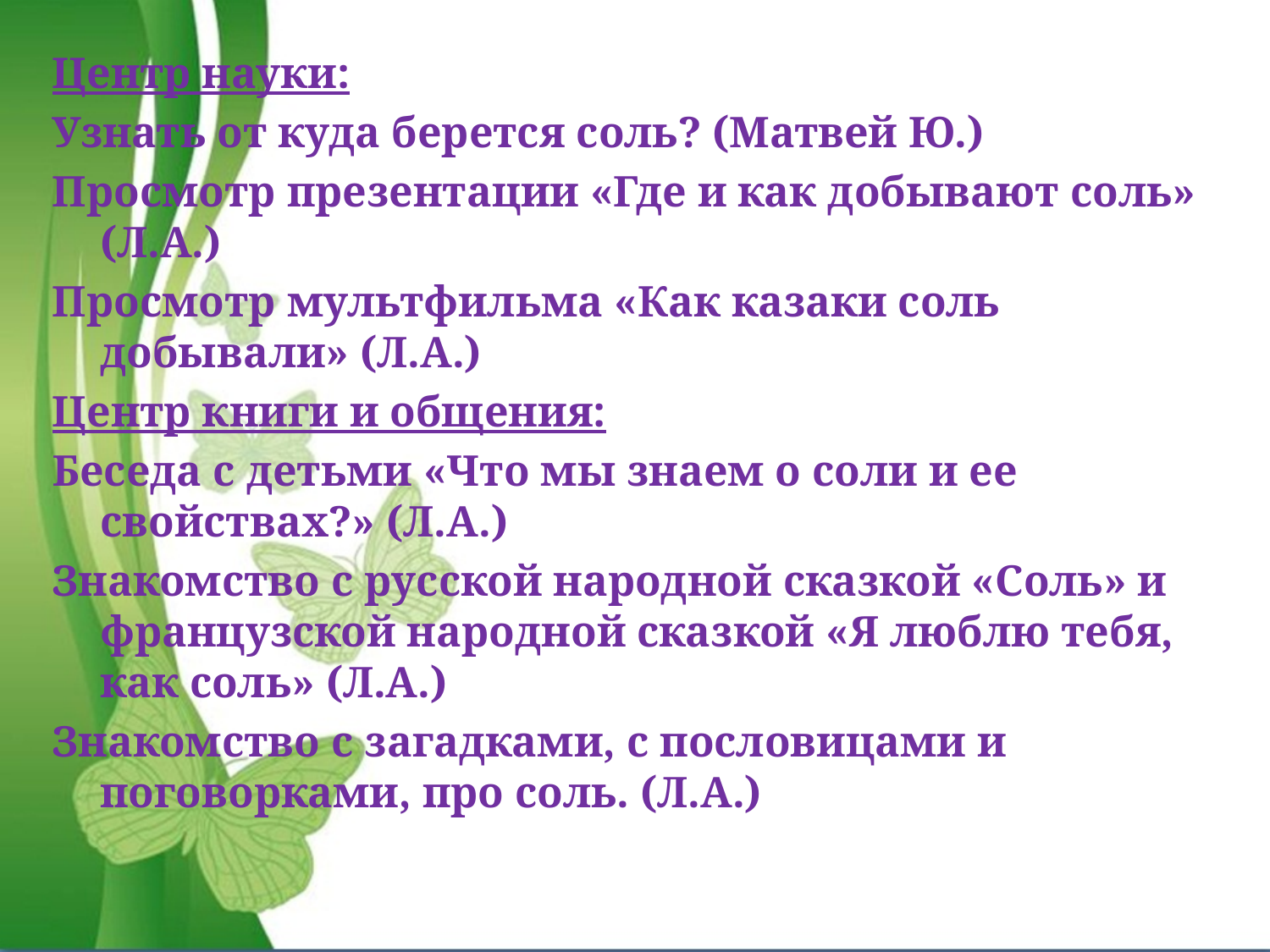

Центр науки:
Узнать от куда берется соль? (Матвей Ю.)
Просмотр презентации «Где и как добывают соль» (Л.А.)
Просмотр мультфильма «Как казаки соль добывали» (Л.А.)
Центр книги и общения:
Беседа с детьми «Что мы знаем о соли и ее свойствах?» (Л.А.)
Знакомство с русской народной сказкой «Соль» и французской народной сказкой «Я люблю тебя, как соль» (Л.А.)
Знакомство с загадками, с пословицами и поговорками, про соль. (Л.А.)